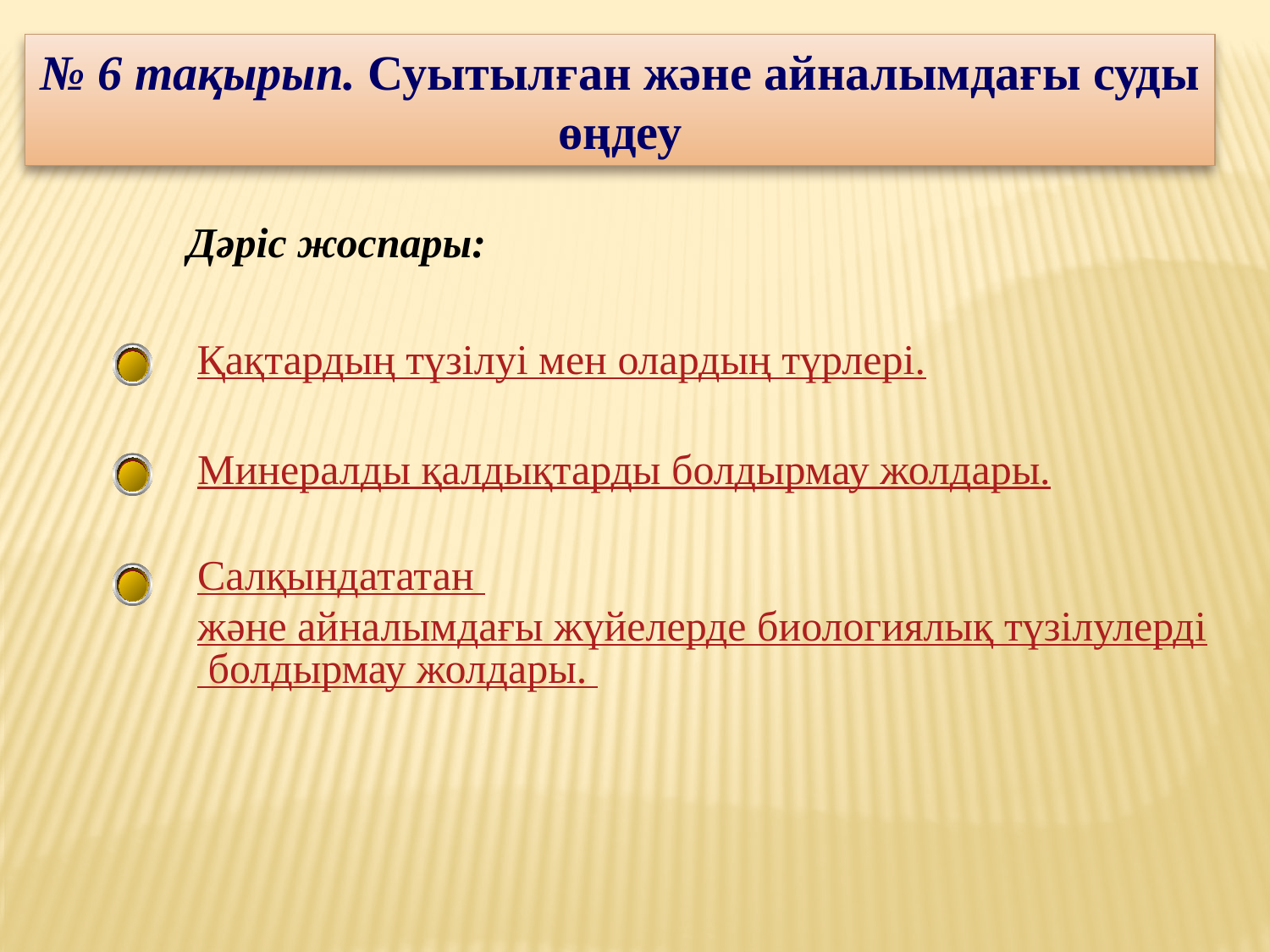

№ 6 тақырып. Суытылған және айналымдағы суды өңдеу
Дәріс жоспары:
Қақтардың түзілуі мен олардың түрлері.

Минералды қалдықтарды болдырмау жолдары.

Салқындататан және айналымдағы жүйелерде биологиялық түзілулерді болдырмау жолдары.